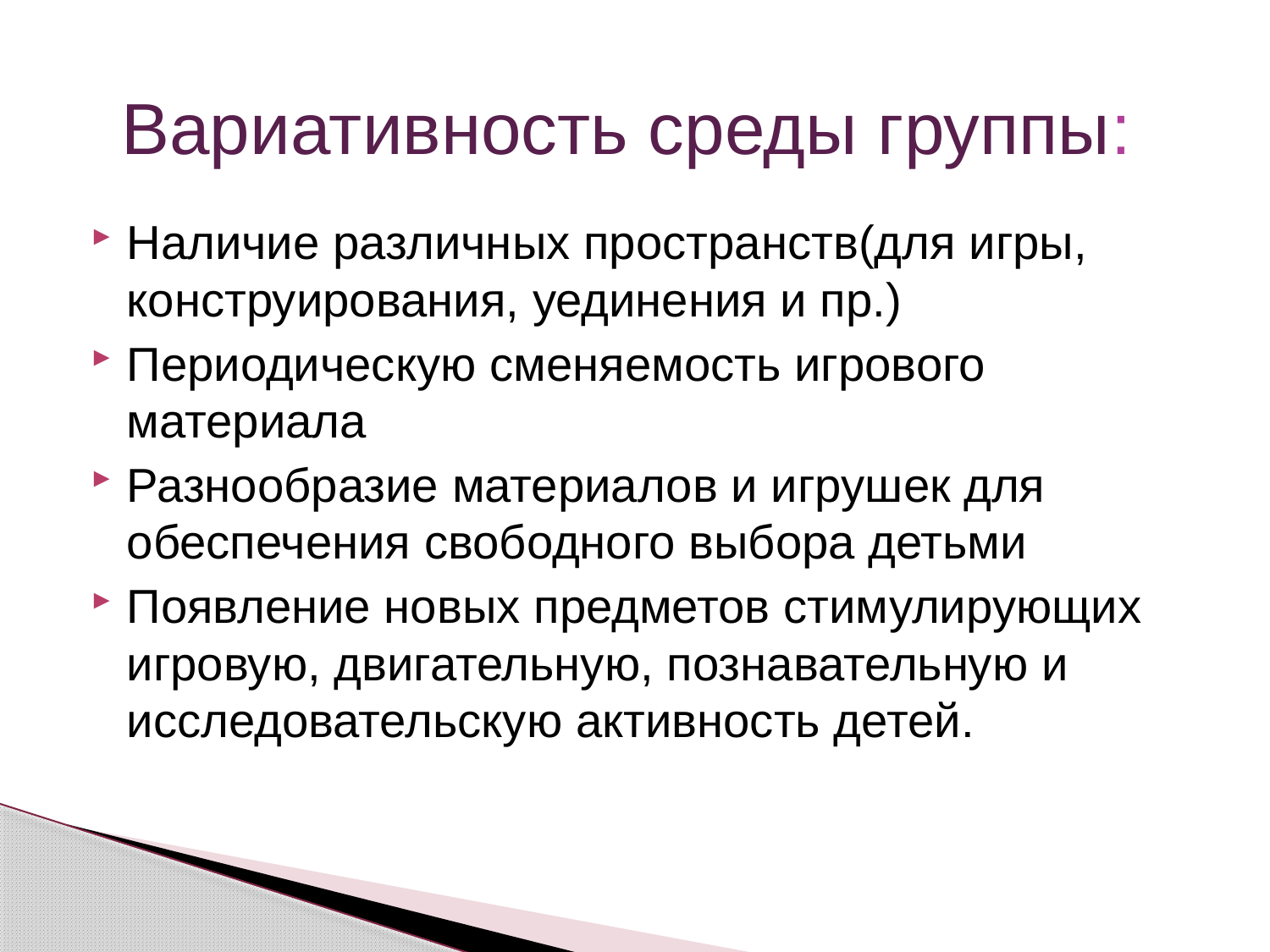

# Вариативность среды группы:
Наличие различных пространств(для игры, конструирования, уединения и пр.)
Периодическую сменяемость игрового материала
Разнообразие материалов и игрушек для обеспечения свободного выбора детьми
Появление новых предметов стимулирующих игровую, двигательную, познавательную и исследовательскую активность детей.